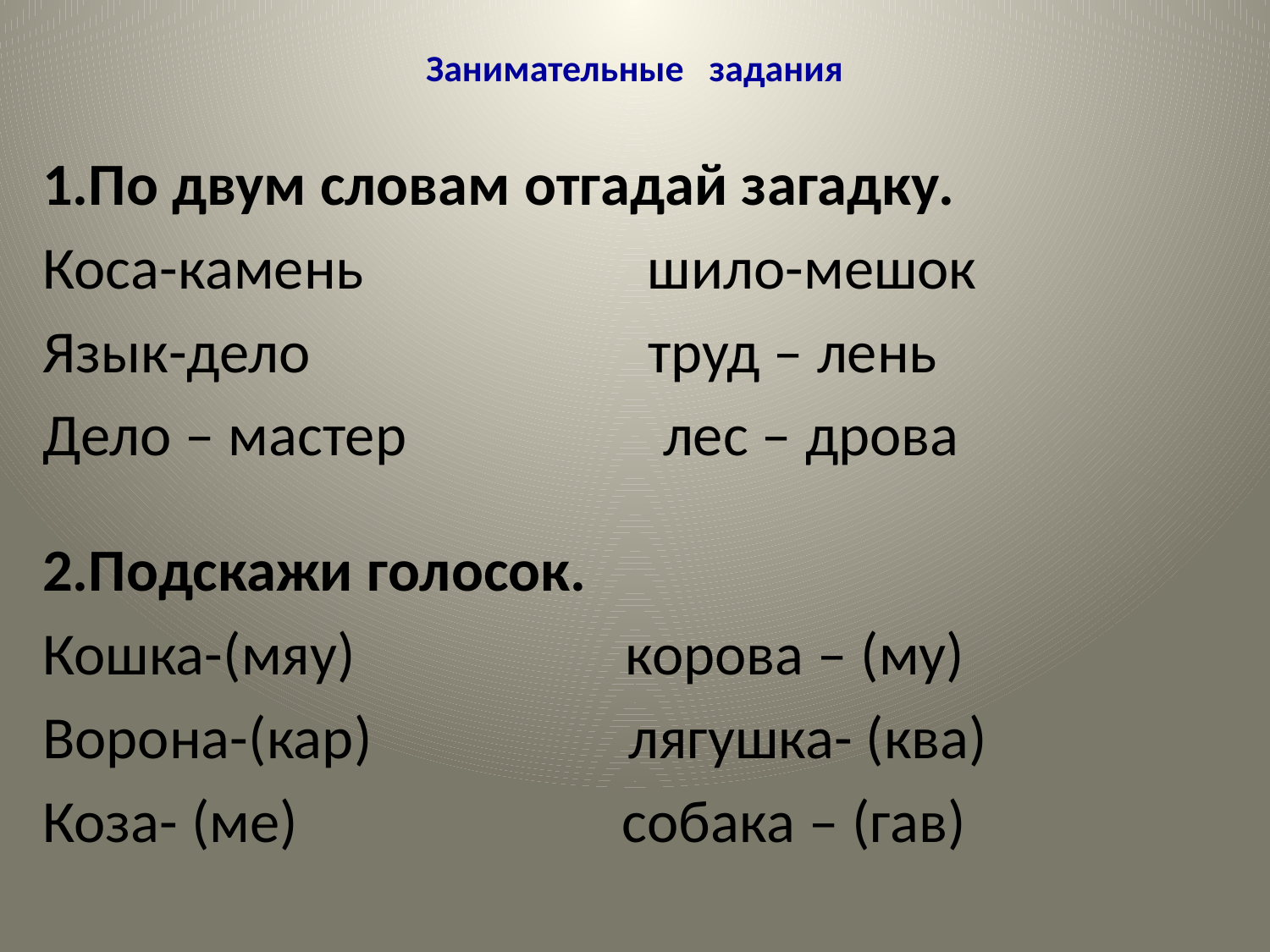

# Занимательные   задания
1.По двум словам отгадай загадку.
Коса-камень                     шило-мешок
Язык-дело                         труд – лень
Дело – мастер                   лес – дрова

2.Подскажи голосок.
Кошка-(мяу)                    корова – (му)
Ворона-(кар)                   лягушка- (ква)
Коза- (ме)                        собака – (гав)